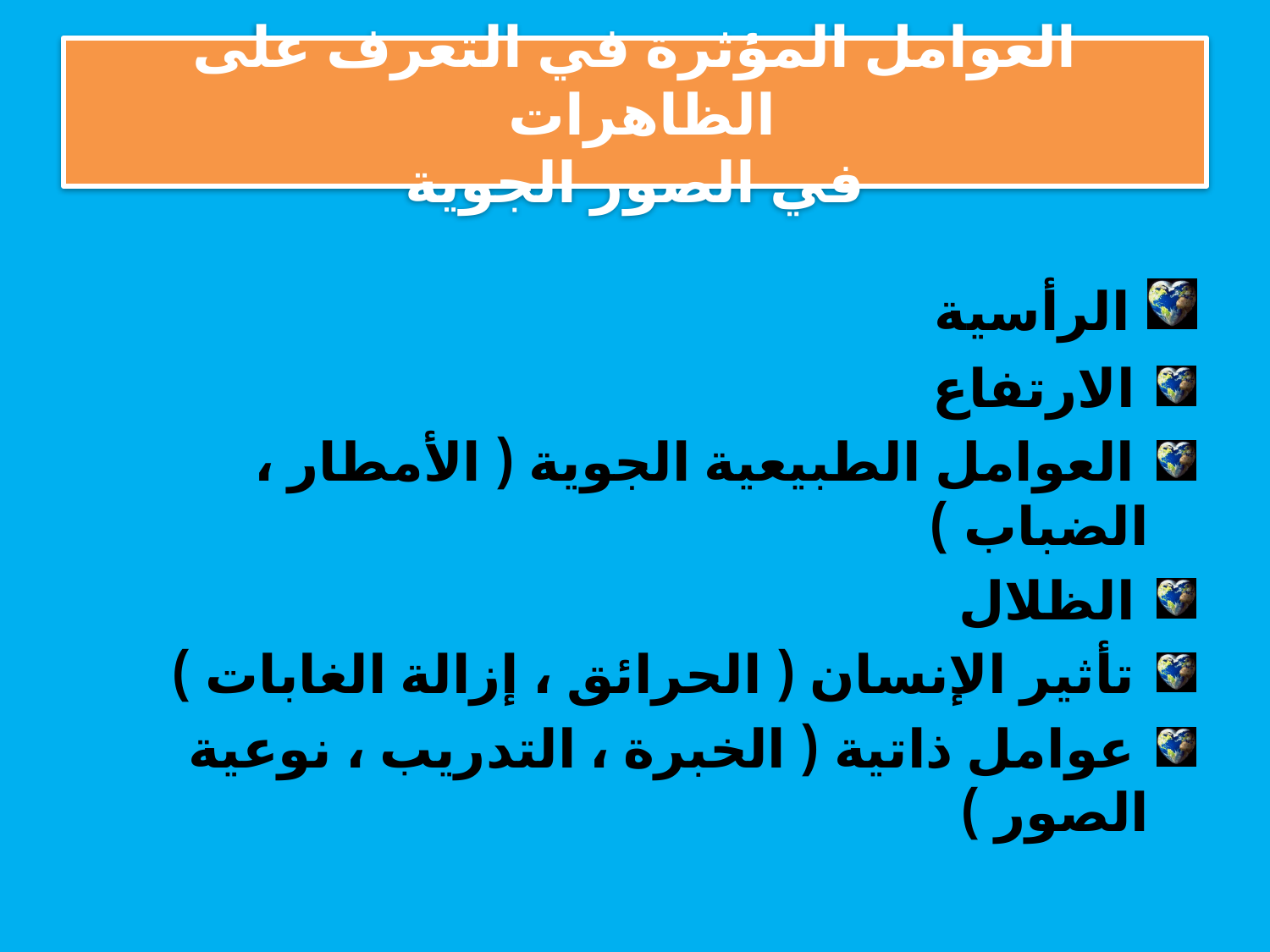

# العوامل المؤثرة في التعرف على الظاهرات في الصور الجوية
 الرأسية
 الارتفاع
 العوامل الطبيعية الجوية ( الأمطار ، الضباب )
 الظلال
 تأثير الإنسان ( الحرائق ، إزالة الغابات )
 عوامل ذاتية ( الخبرة ، التدريب ، نوعية الصور )